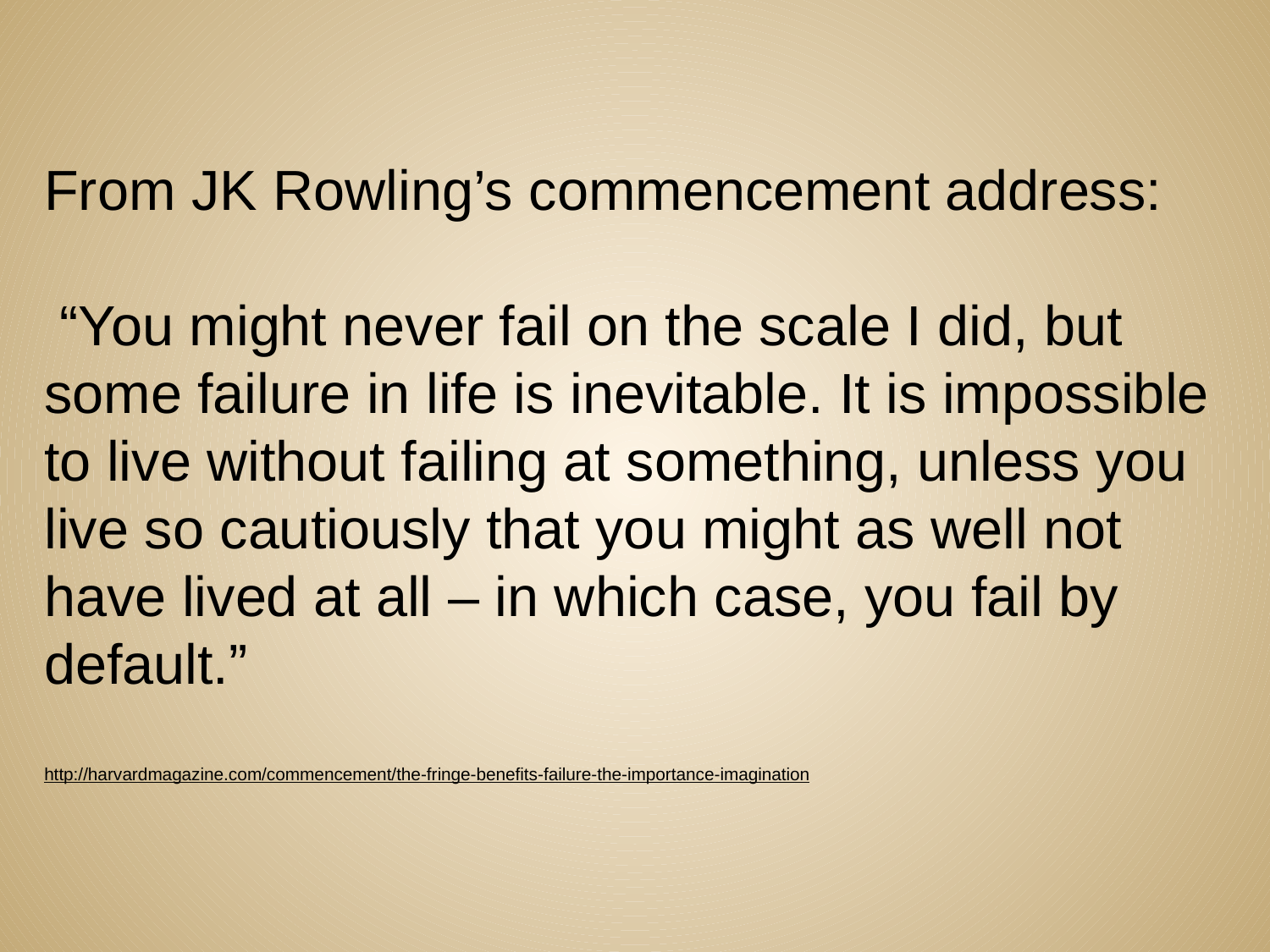

From JK Rowling’s commencement address:

 “You might never fail on the scale I did, but some failure in life is inevitable. It is impossible to live without failing at something, unless you live so cautiously that you might as well not have lived at all – in which case, you fail by default.”

http://harvardmagazine.com/commencement/the-fringe-benefits-failure-the-importance-imagination